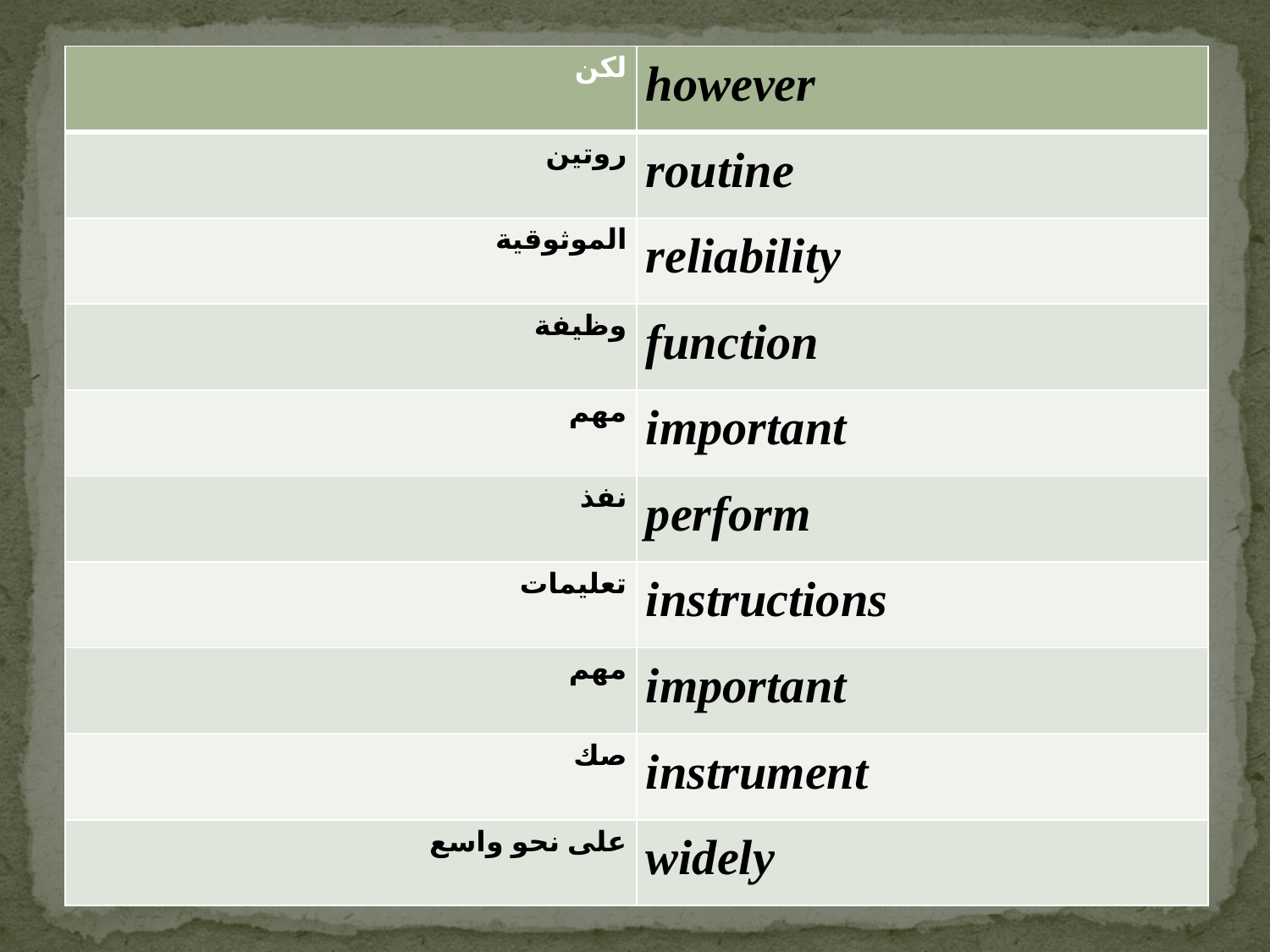

| لكن | however |
| --- | --- |
| روتين | routine |
| الموثوقية | reliability |
| وظيفة | function |
| مهم | important |
| نفذ | perform |
| تعليمات | instructions |
| مهم | important |
| صك | instrument |
| على نحو واسع | widely |